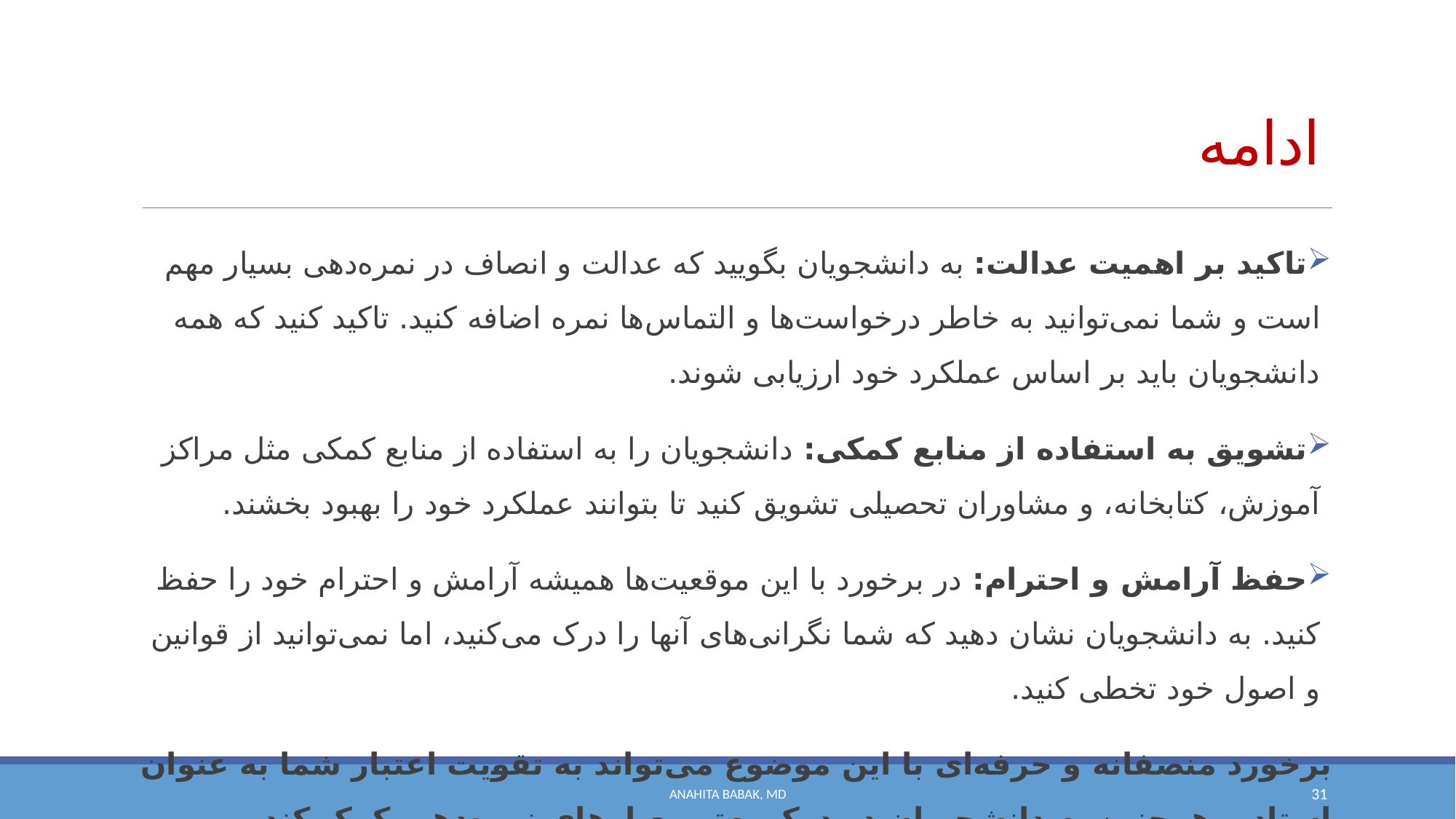

# ادامه
تاکید بر اهمیت عدالت: به دانشجویان بگویید که عدالت و انصاف در نمره‌دهی بسیار مهم است و شما نمی‌توانید به خاطر درخواست‌ها و التماس‌ها نمره اضافه کنید. تاکید کنید که همه دانشجویان باید بر اساس عملکرد خود ارزیابی شوند.
تشویق به استفاده از منابع کمکی: دانشجویان را به استفاده از منابع کمکی مثل مراکز آموزش، کتابخانه، و مشاوران تحصیلی تشویق کنید تا بتوانند عملکرد خود را بهبود بخشند.
حفظ آرامش و احترام: در برخورد با این موقعیت‌ها همیشه آرامش و احترام خود را حفظ کنید. به دانشجویان نشان دهید که شما نگرانی‌های آنها را درک می‌کنید، اما نمی‌توانید از قوانین و اصول خود تخطی کنید.
برخورد منصفانه و حرفه‌ای با این موضوع می‌تواند به تقویت اعتبار شما به عنوان استاد و همچنین به دانشجویان در درک بهتر معیارهای نمره‌دهی کمک کند.
Anahita Babak, MD
31